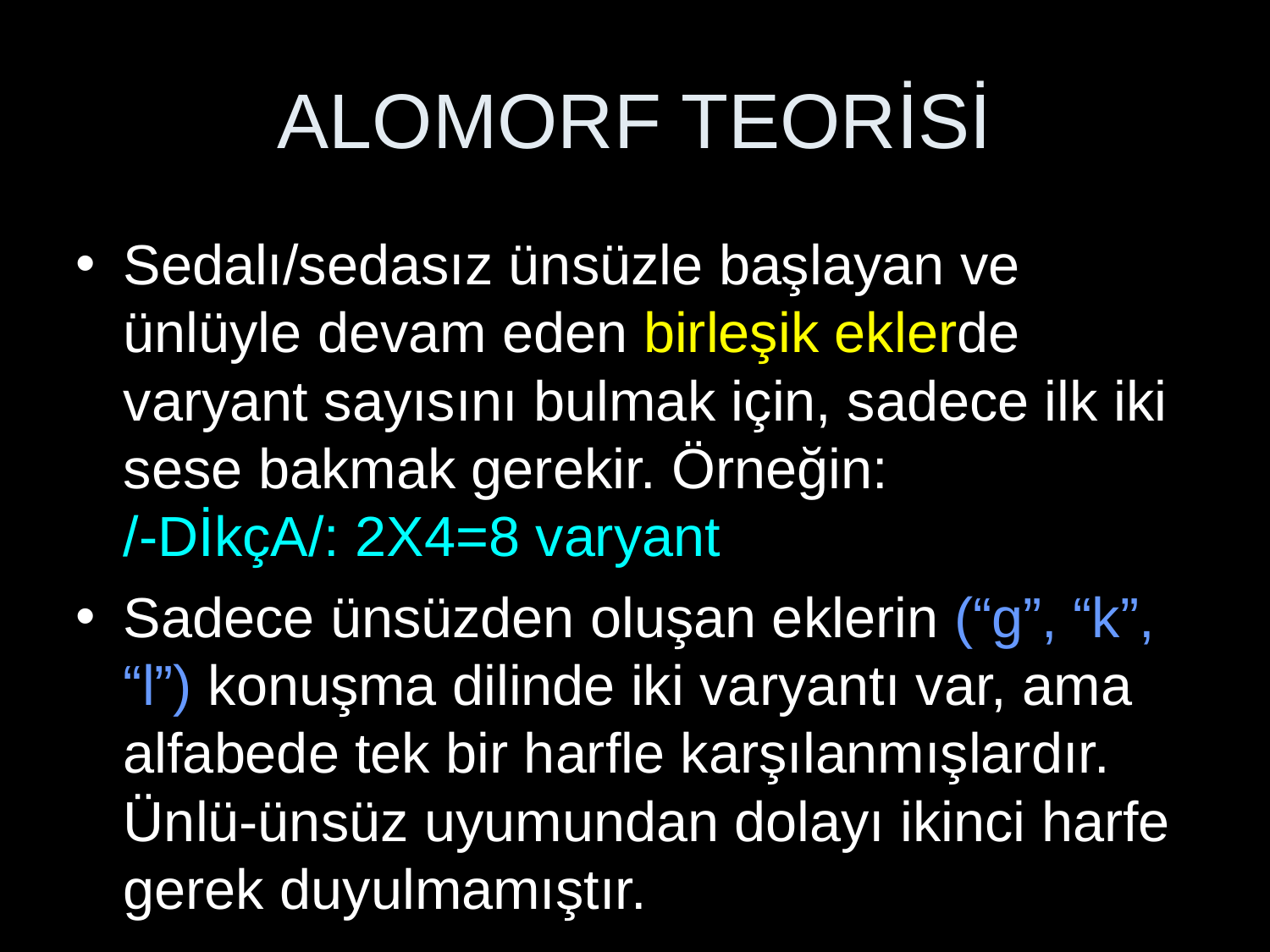

# ALOMORF TEORİSİ
Sedalı/sedasız ünsüzle başlayan ve ünlüyle devam eden birleşik eklerde varyant sayısını bulmak için, sadece ilk iki sese bakmak gerekir. Örneğin:
/-DİkçA/: 2X4=8 varyant
Sadece ünsüzden oluşan eklerin (“g”, “k”, “l”) konuşma dilinde iki varyantı var, ama alfabede tek bir harfle karşılanmışlardır. Ünlü-ünsüz uyumundan dolayı ikinci harfe gerek duyulmamıştır.